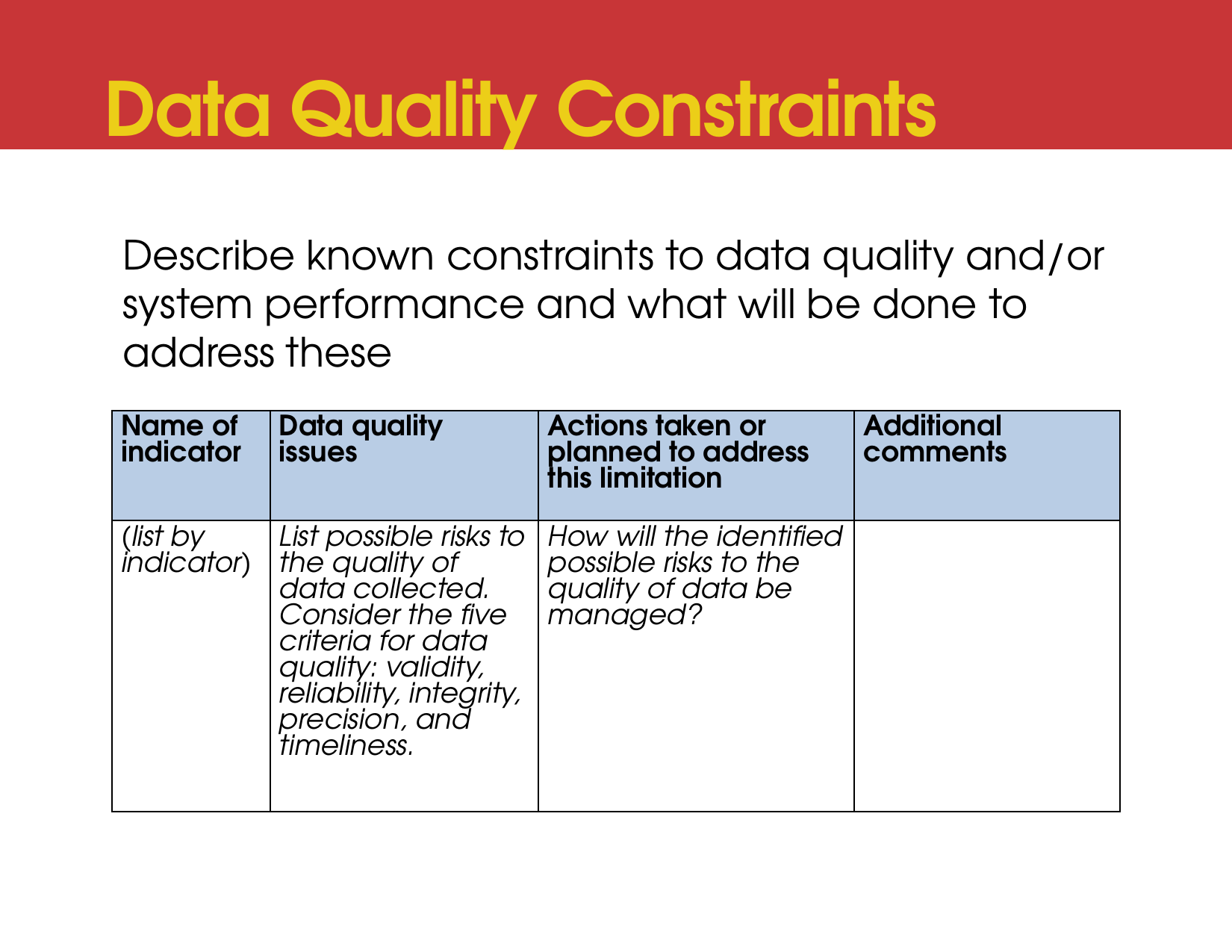

# Data Quality Constraints
Describe known constraints to data quality and/or system performance and what will be done to address these
| Name of indicator | Data quality issues | Actions taken or planned to address this limitation | Additional comments |
| --- | --- | --- | --- |
| (list by indicator) | List possible risks to the quality of data collected. Consider the five criteria for data quality: validity, reliability, integrity, precision, and timeliness. | How will the identified possible risks to the quality of data be managed? |  |